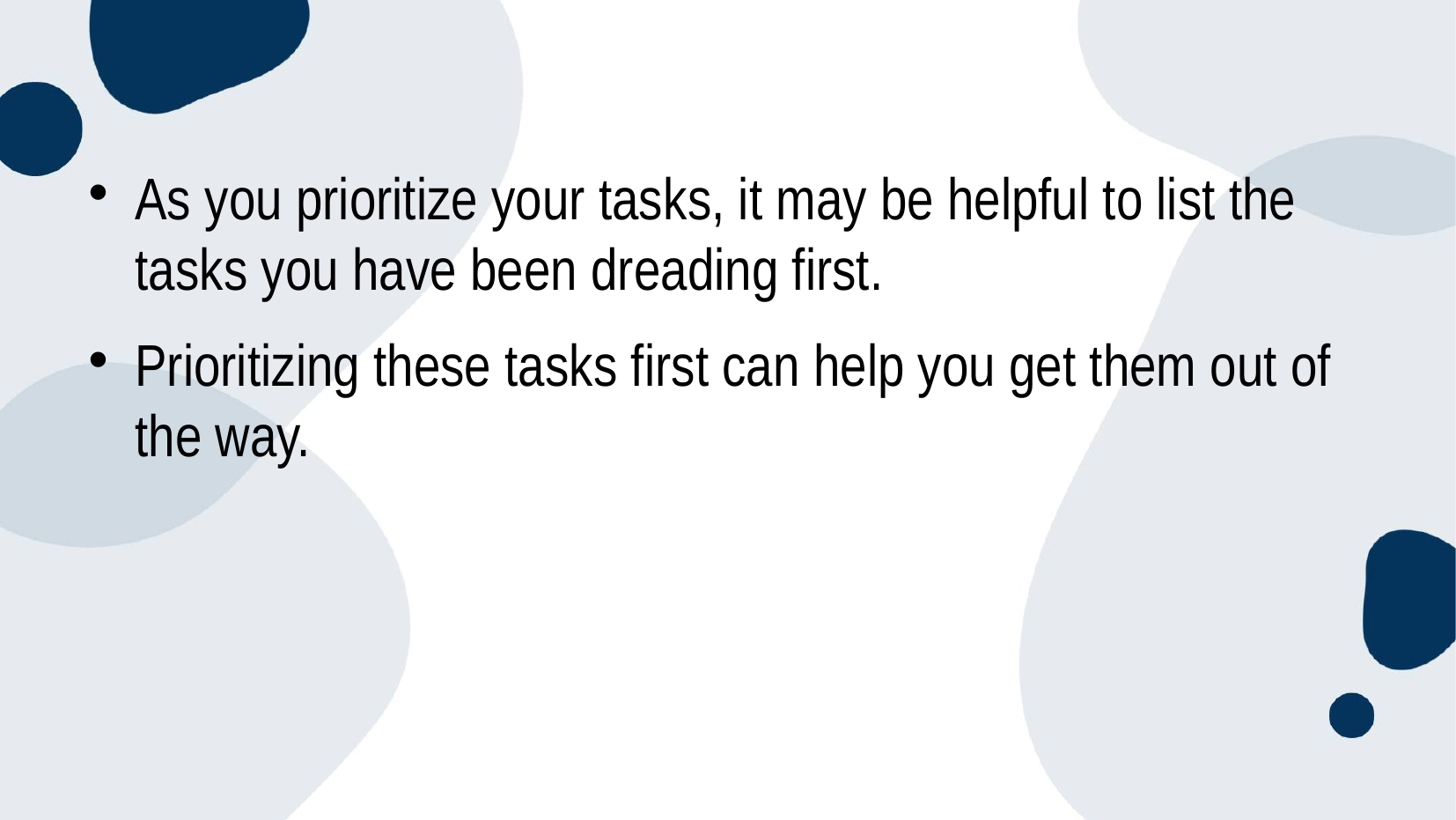

As you prioritize your tasks, it may be helpful to list the tasks you have been dreading first.
Prioritizing these tasks first can help you get them out of the way.